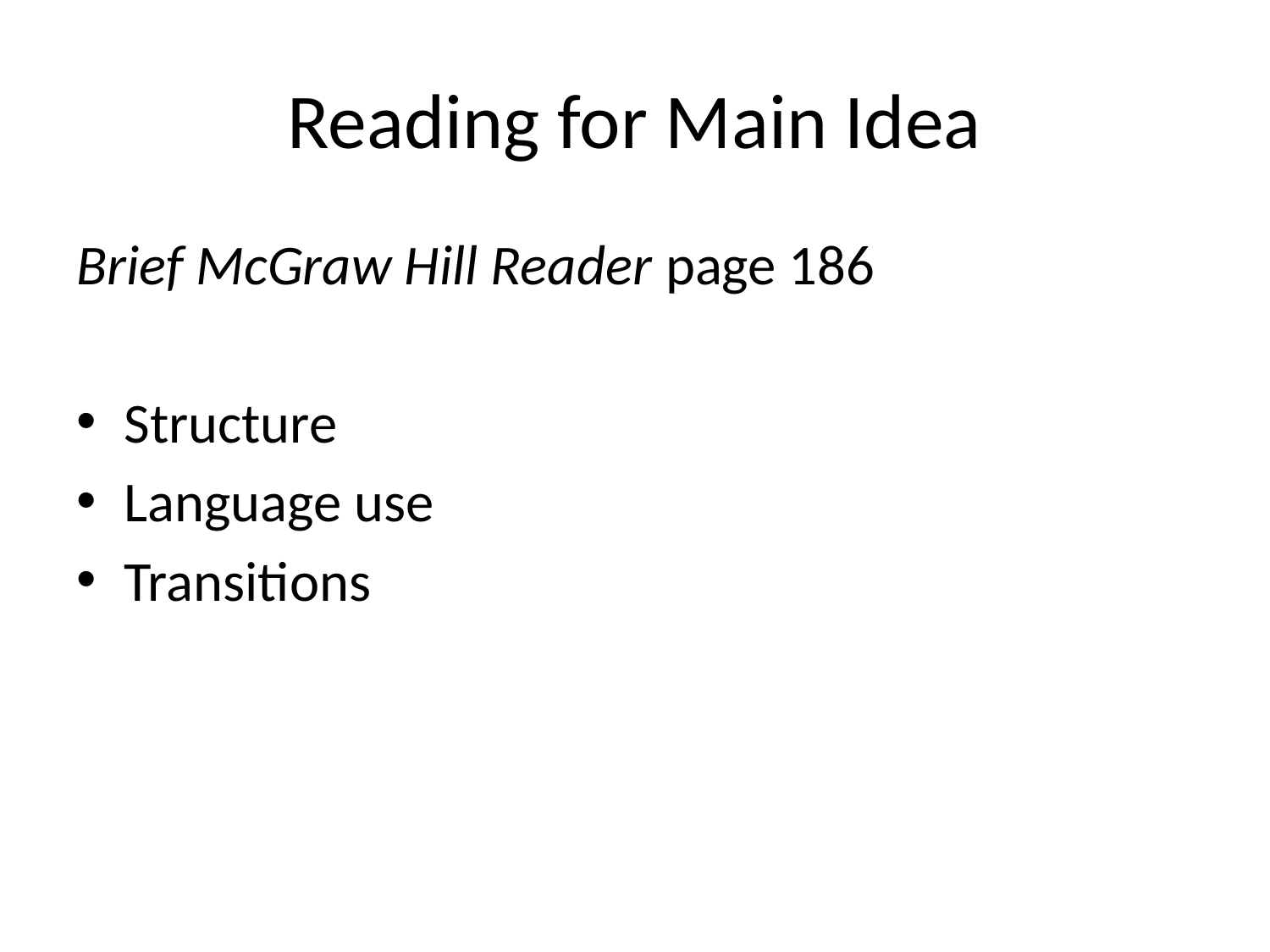

# Reading for Main Idea
Brief McGraw Hill Reader page 186

Structure
Language use
Transitions